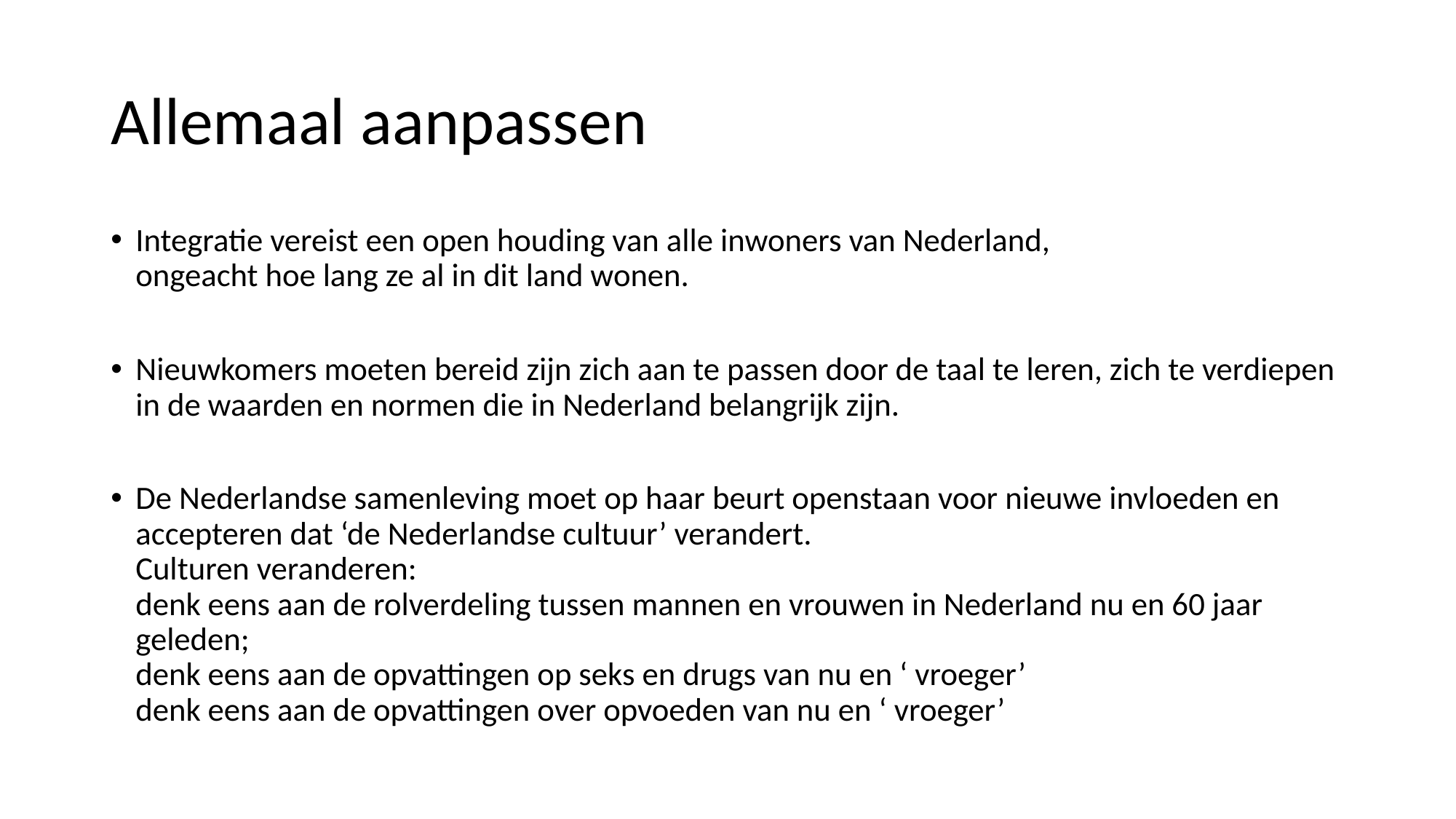

# Allemaal aanpassen
Integratie vereist een open houding van alle inwoners van Nederland,
ongeacht hoe lang ze al in dit land wonen.

Nieuwkomers moeten bereid zijn zich aan te passen door de taal te leren, zich te verdiepen in de waarden en normen die in Nederland belangrijk zijn.

De Nederlandse samenleving moet op haar beurt openstaan voor nieuwe invloeden en accepteren dat ‘de Nederlandse cultuur’ verandert.
Culturen veranderen:
denk eens aan de rolverdeling tussen mannen en vrouwen in Nederland nu en 60 jaar geleden;
denk eens aan de opvattingen op seks en drugs van nu en ‘ vroeger’
denk eens aan de opvattingen over opvoeden van nu en ‘ vroeger’